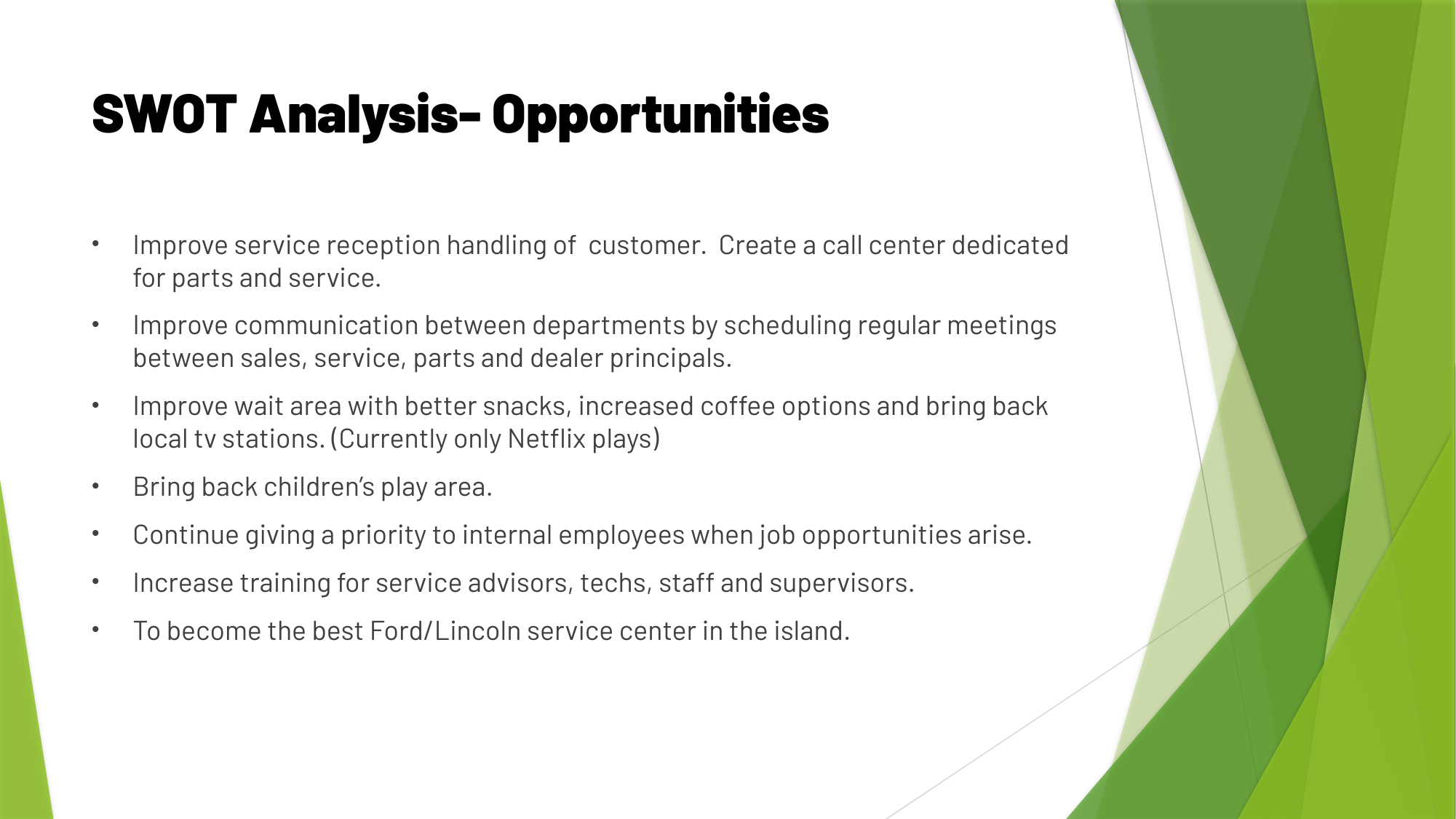

# SWOT Analysis- Opportunities
Improve service reception handling of  customer.  Create a call center dedicated for parts and service.
Improve communication between departments by scheduling regular meetings between sales, service, parts and dealer principals.
Improve wait area with better snacks, increased coffee options and bring back local tv stations. (Currently only Netflix plays)
Bring back children’s play area.
Continue giving a priority to internal employees when job opportunities arise.
Increase training for service advisors, techs, staff and supervisors.
To become the best Ford/Lincoln service center in the island.